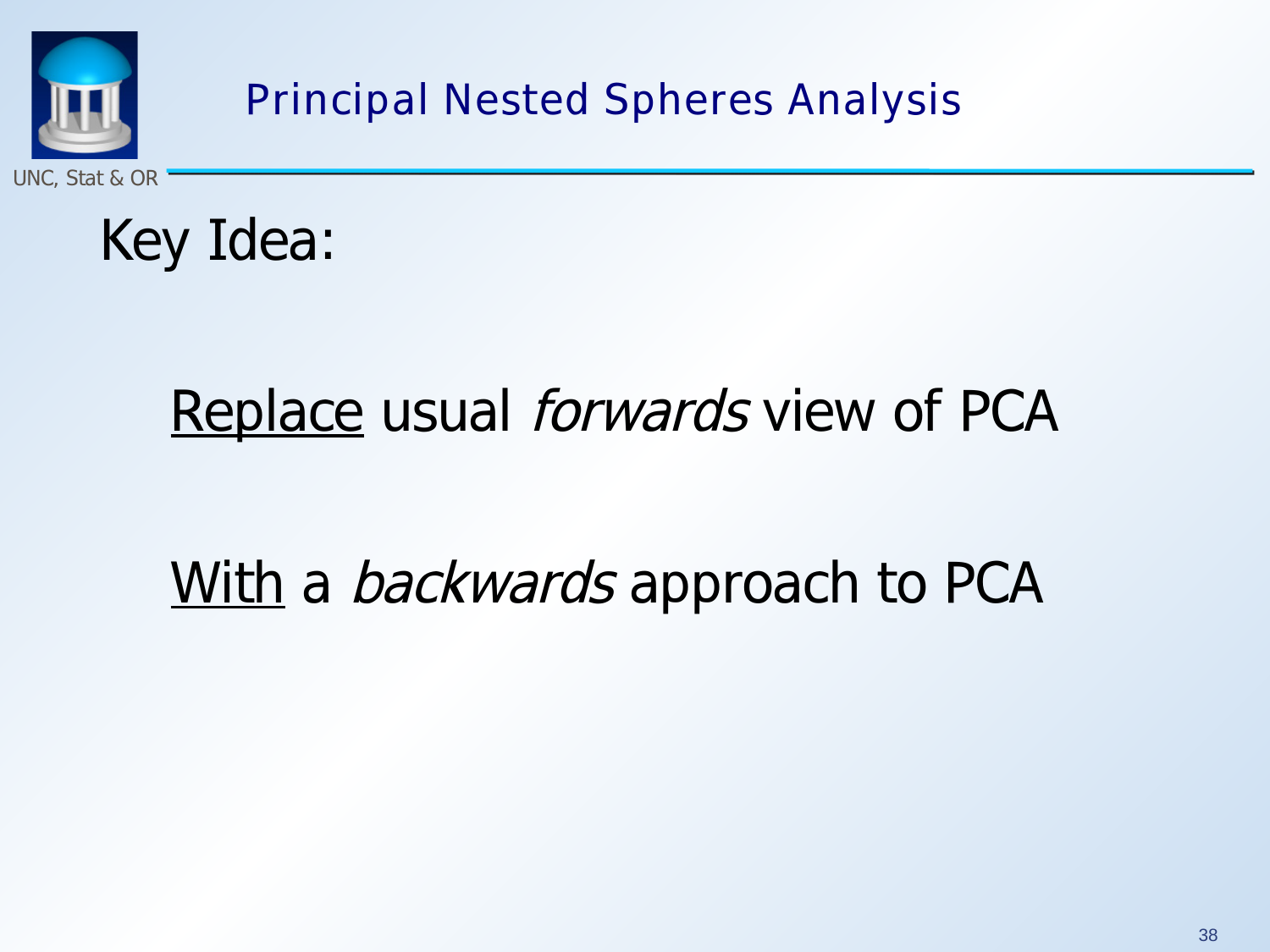

# Principal Nested Spheres Analysis
Key Idea:

    Replace usual forwards view of PCA

    With a backwards approach to PCA